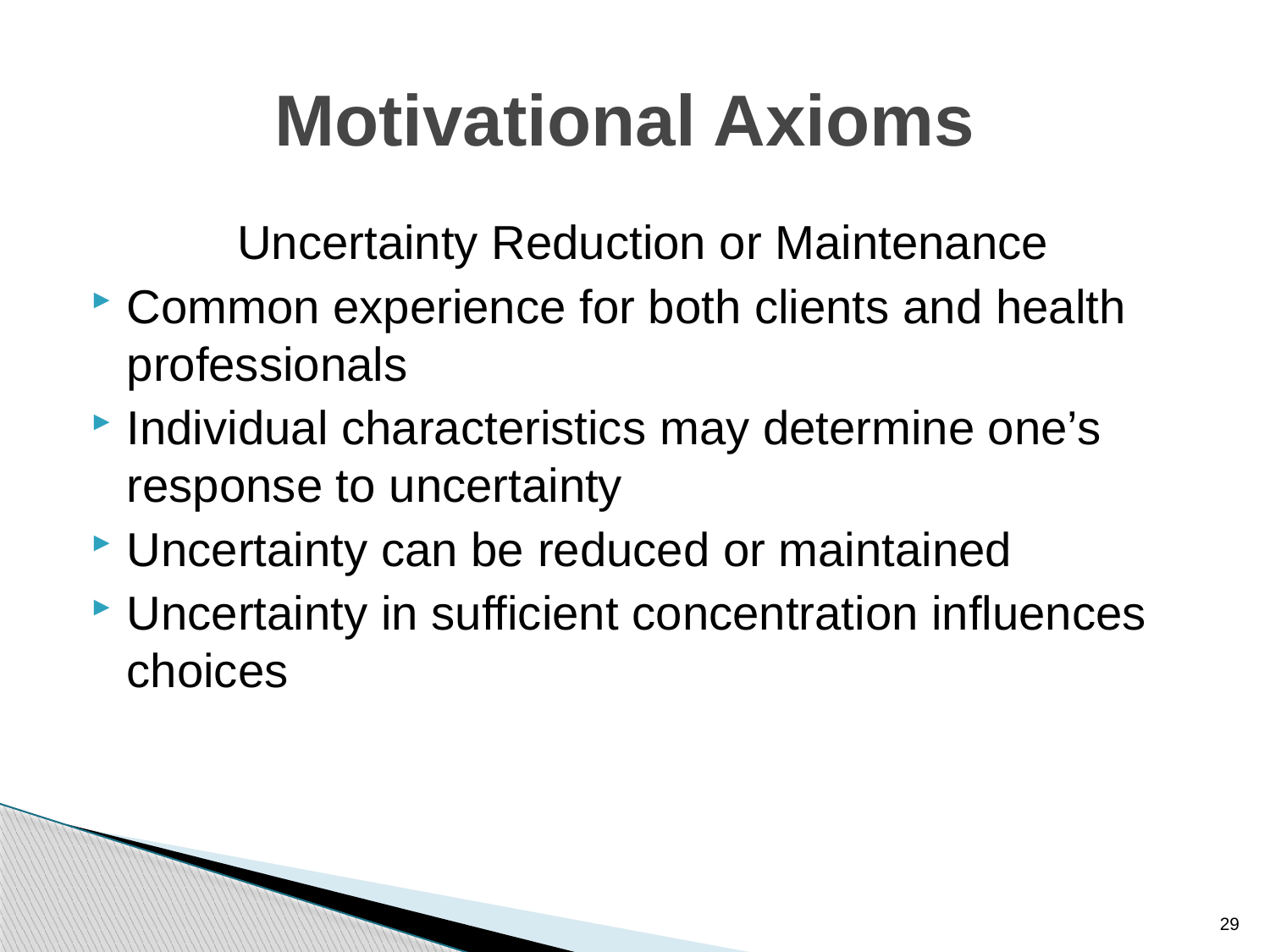

# Motivational Axioms
Uncertainty Reduction or Maintenance
Common experience for both clients and health professionals
Individual characteristics may determine one’s response to uncertainty
Uncertainty can be reduced or maintained
Uncertainty in sufficient concentration influences choices

29